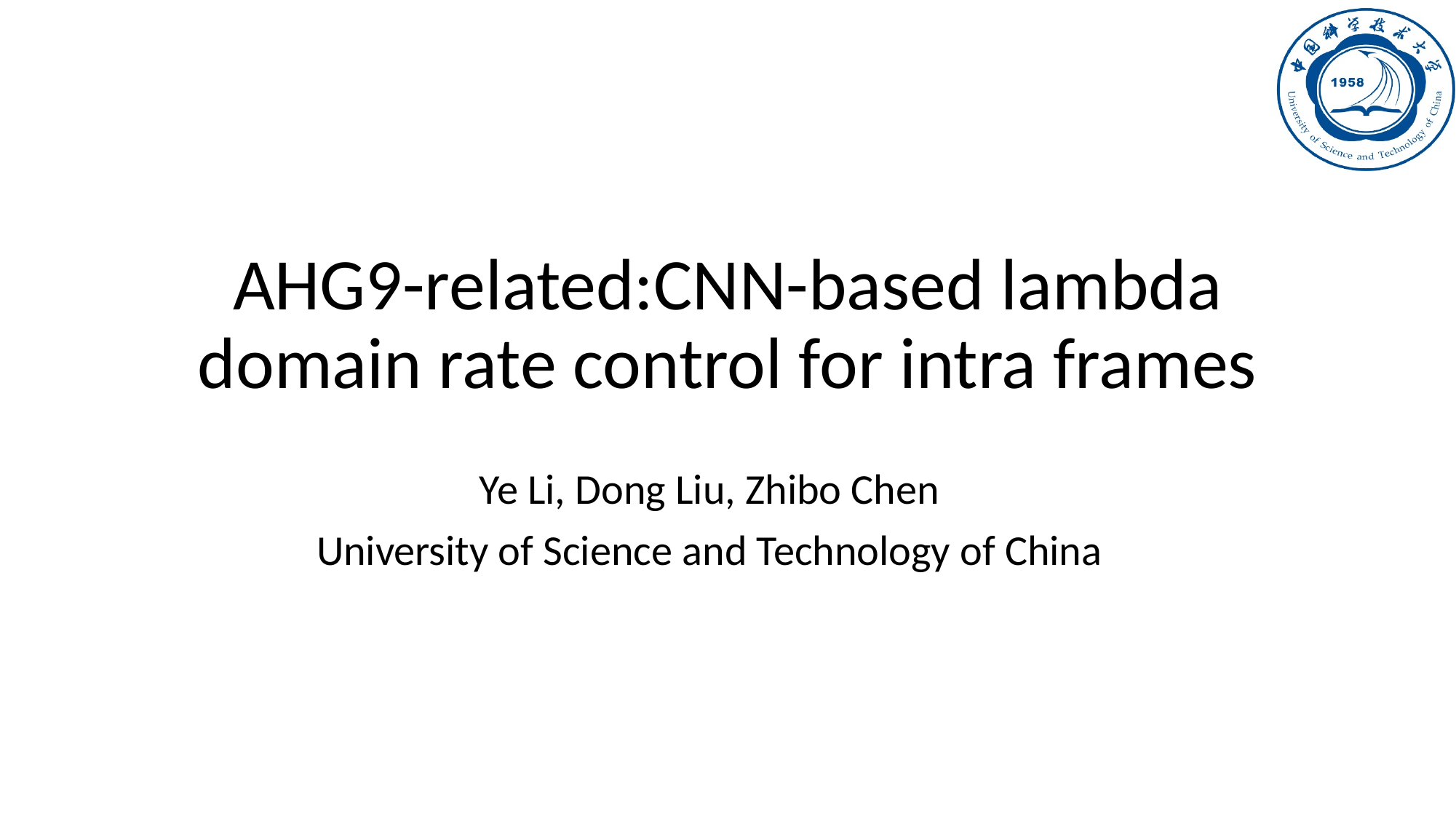

# AHG9-related:CNN-based lambda domain rate control for intra frames
Ye Li, Dong Liu, Zhibo Chen
University of Science and Technology of China